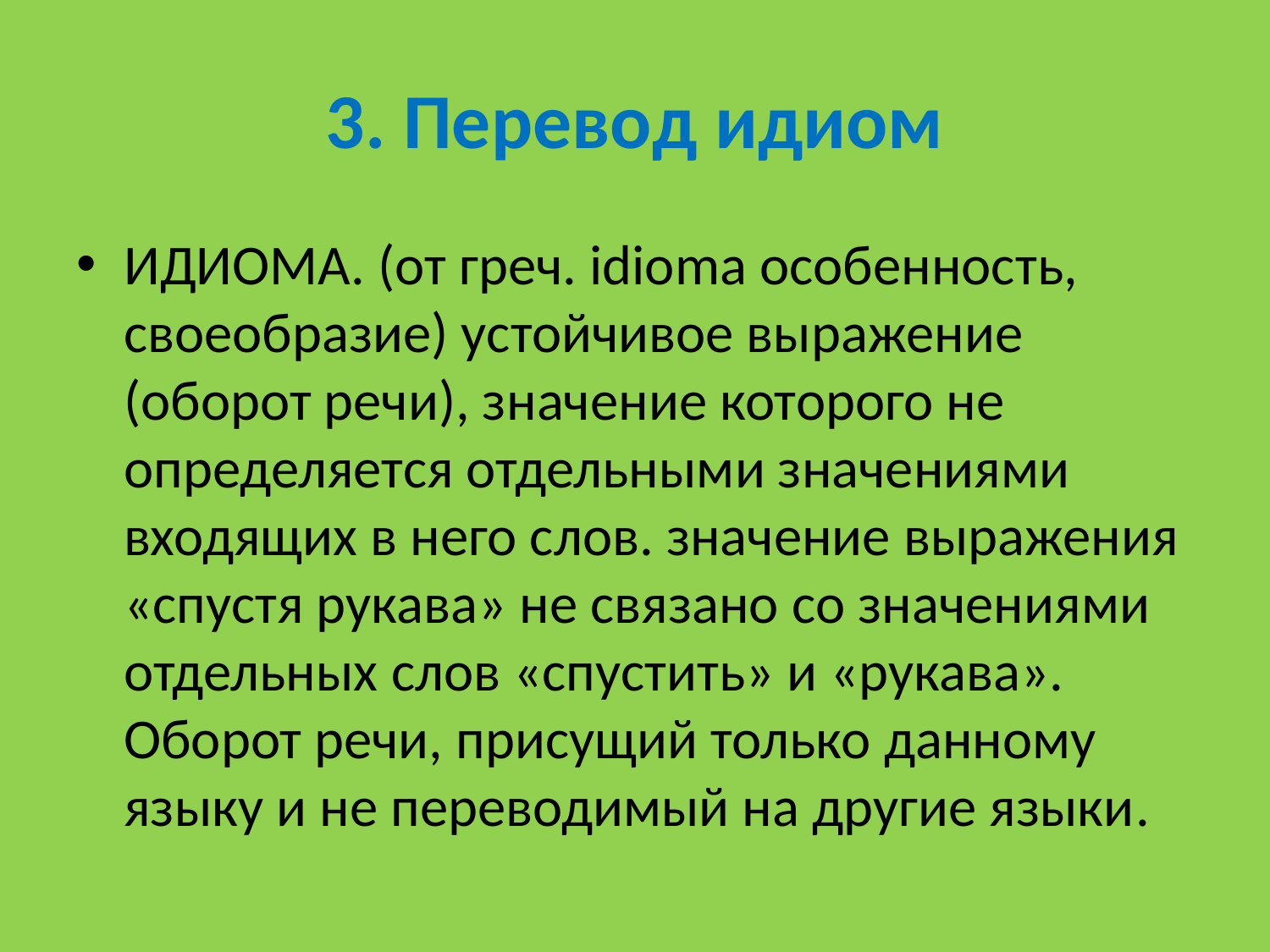

# 3. Перевод идиом
ИДИОМА. (от греч. idioma особенность, своеобразие) устойчивое выражение (оборот речи), значение которого не определяется отдельными значениями входящих в него слов. значение выражения «спустя рукава» не связано со значениями отдельных слов «спустить» и «рукава». Оборот речи, присущий только данному языку и не переводимый на другие языки.